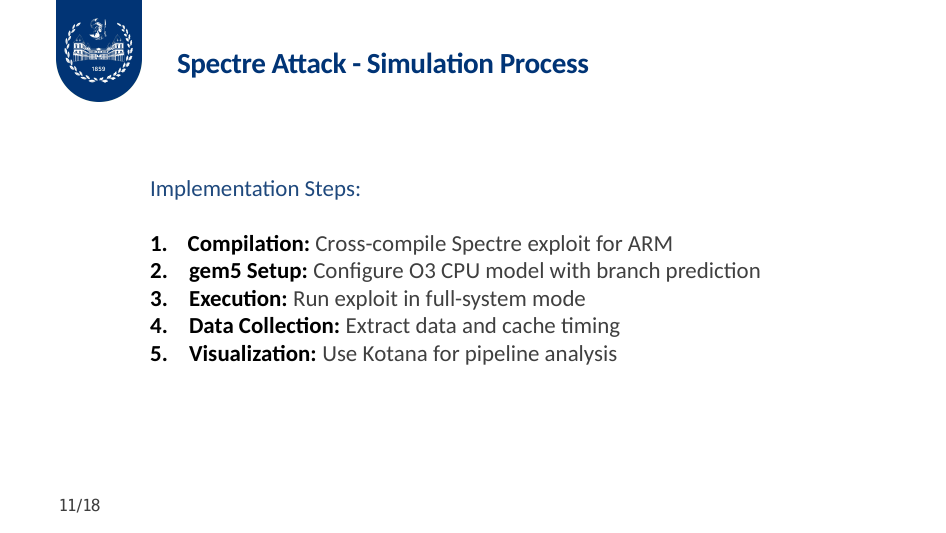

# Spectre Attack - Simulation Process
Implementation Steps:

Compilation: Cross-compile Spectre exploit for ARM
2.    gem5 Setup: Configure O3 CPU model with branch prediction
3.    Execution: Run exploit in full-system mode
4.    Data Collection: Extract data and cache timing
5.    Visualization: Use Kotana for pipeline analysis
11/18